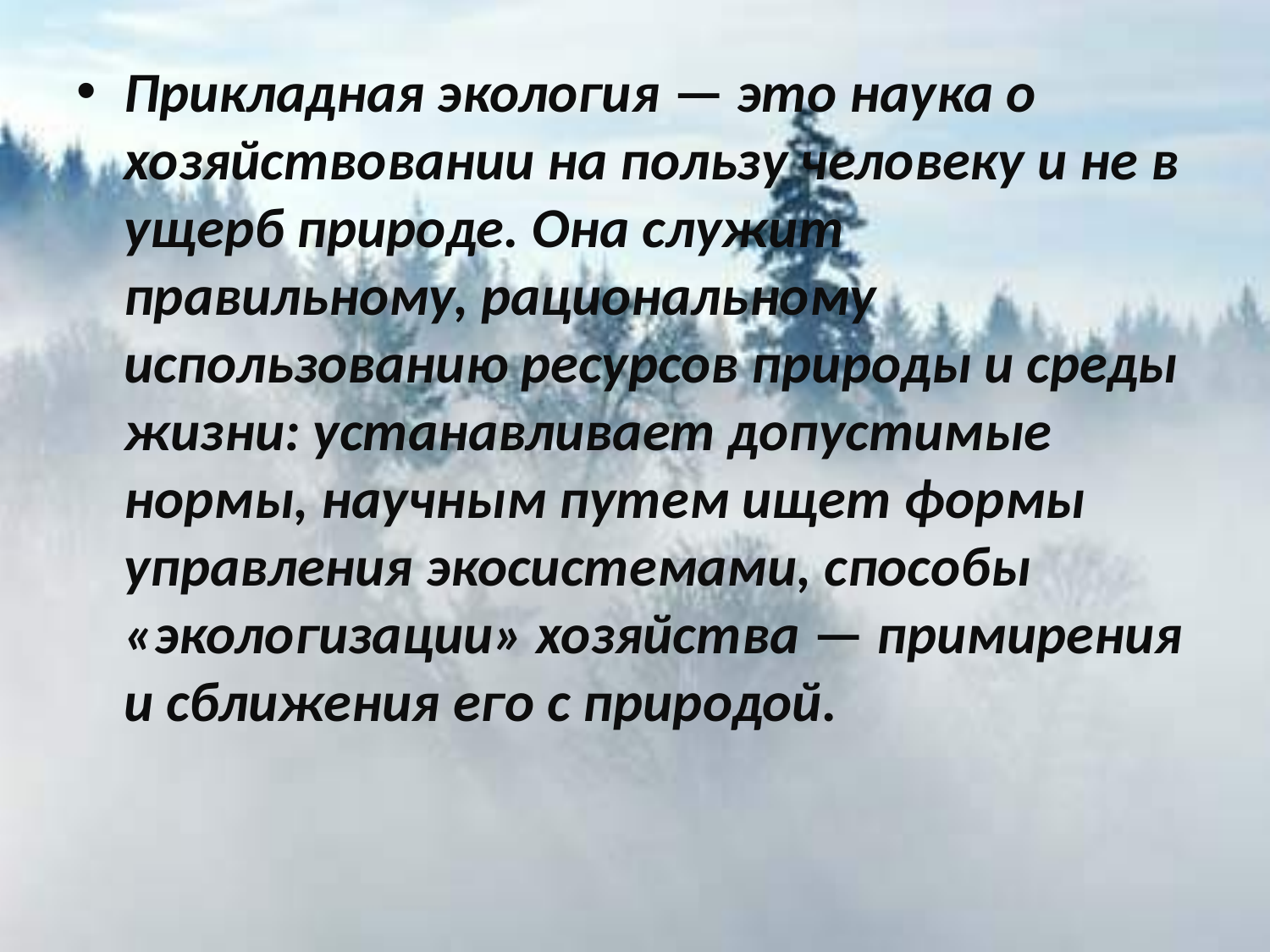

Прикладная экология — это наука о хозяйствовании на пользу человеку и не в ущерб природе. Она служит правильному, рациональному использованию ресурсов природы и среды жизни: устанавливает допустимые нормы, научным путем ищет формы управления экосистемами, способы «экологизации» хозяйства — примирения и сближения его с природой.